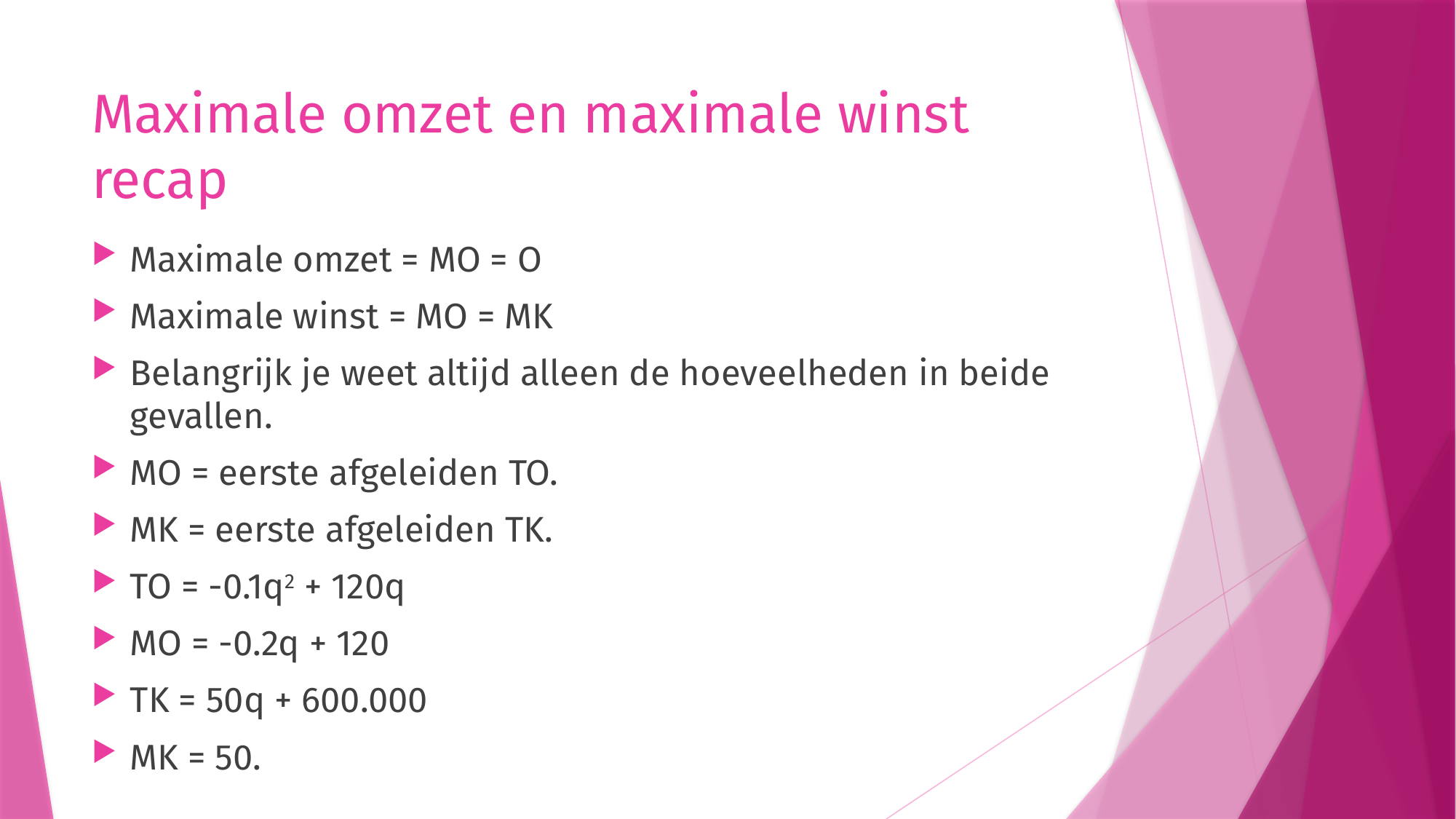

# Maximale omzet en maximale winst recap
Maximale omzet = MO = O
Maximale winst = MO = MK
Belangrijk je weet altijd alleen de hoeveelheden in beide gevallen.
MO = eerste afgeleiden TO.
MK = eerste afgeleiden TK.
TO = -0.1q2 + 120q
MO = -0.2q + 120
TK = 50q + 600.000
MK = 50.